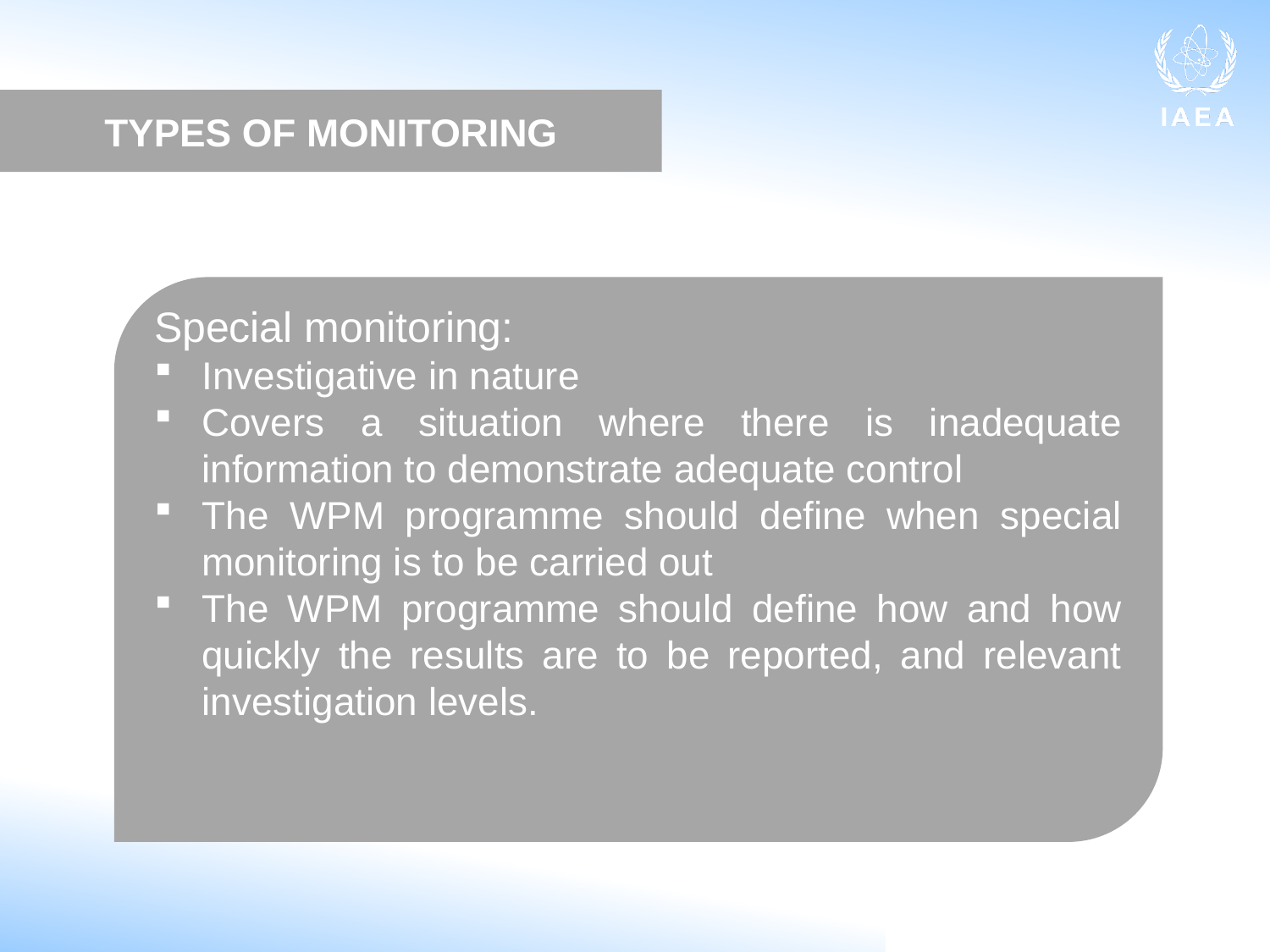

TYPES OF MONITORING
Special monitoring:
Investigative in nature
Covers a situation where there is inadequate information to demonstrate adequate control
The WPM programme should define when special monitoring is to be carried out
The WPM programme should define how and how quickly the results are to be reported, and relevant investigation levels.